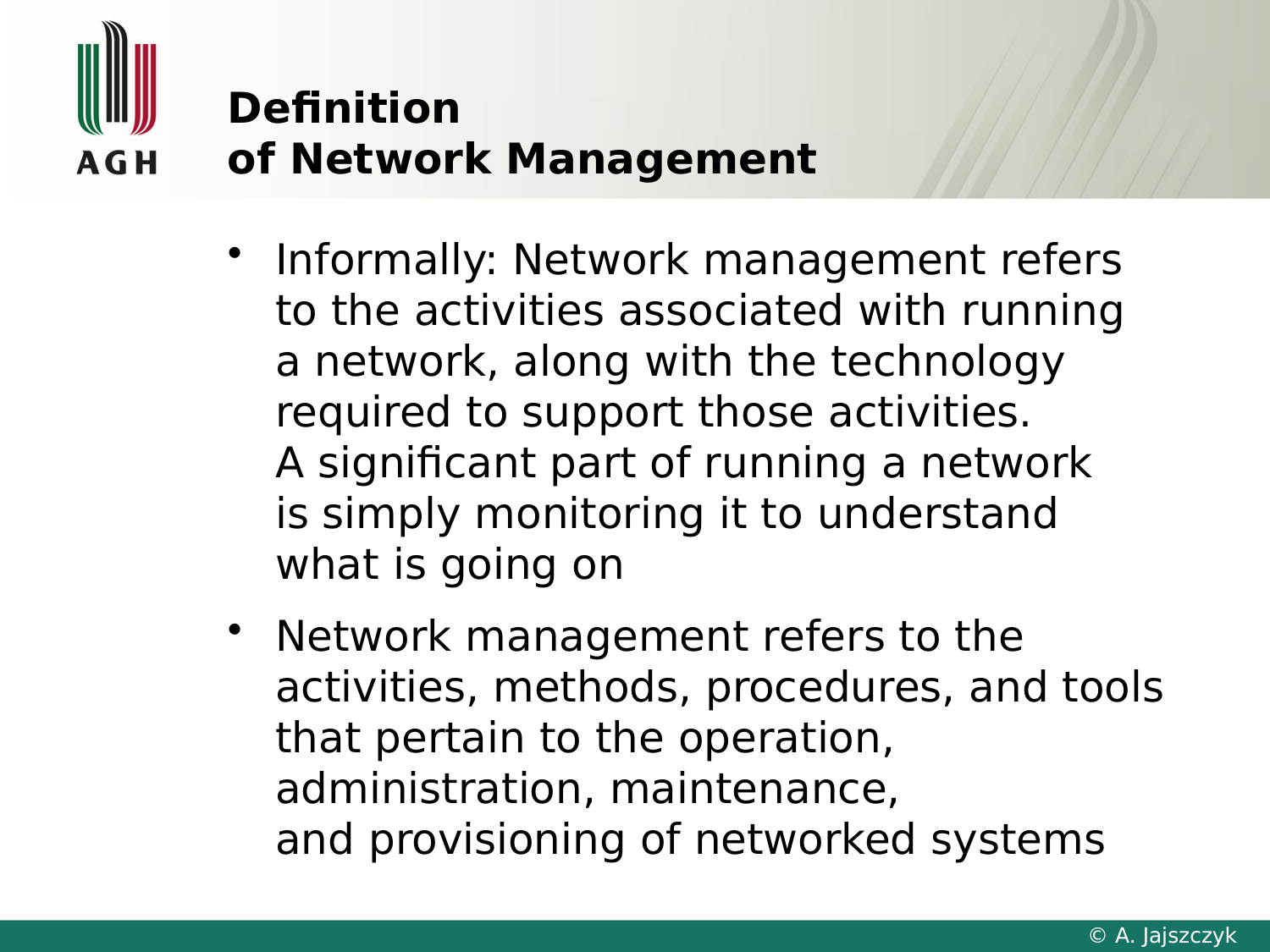

# Definition of Network Management
Informally: Network management refers
to the activities associated with running
a network, along with the technology required to support those activities.
A significant part of running a network
is simply monitoring it to understand
what is going on
Network management refers to the activities, methods, procedures, and tools that pertain to the operation, administration, maintenance,
and provisioning of networked systems